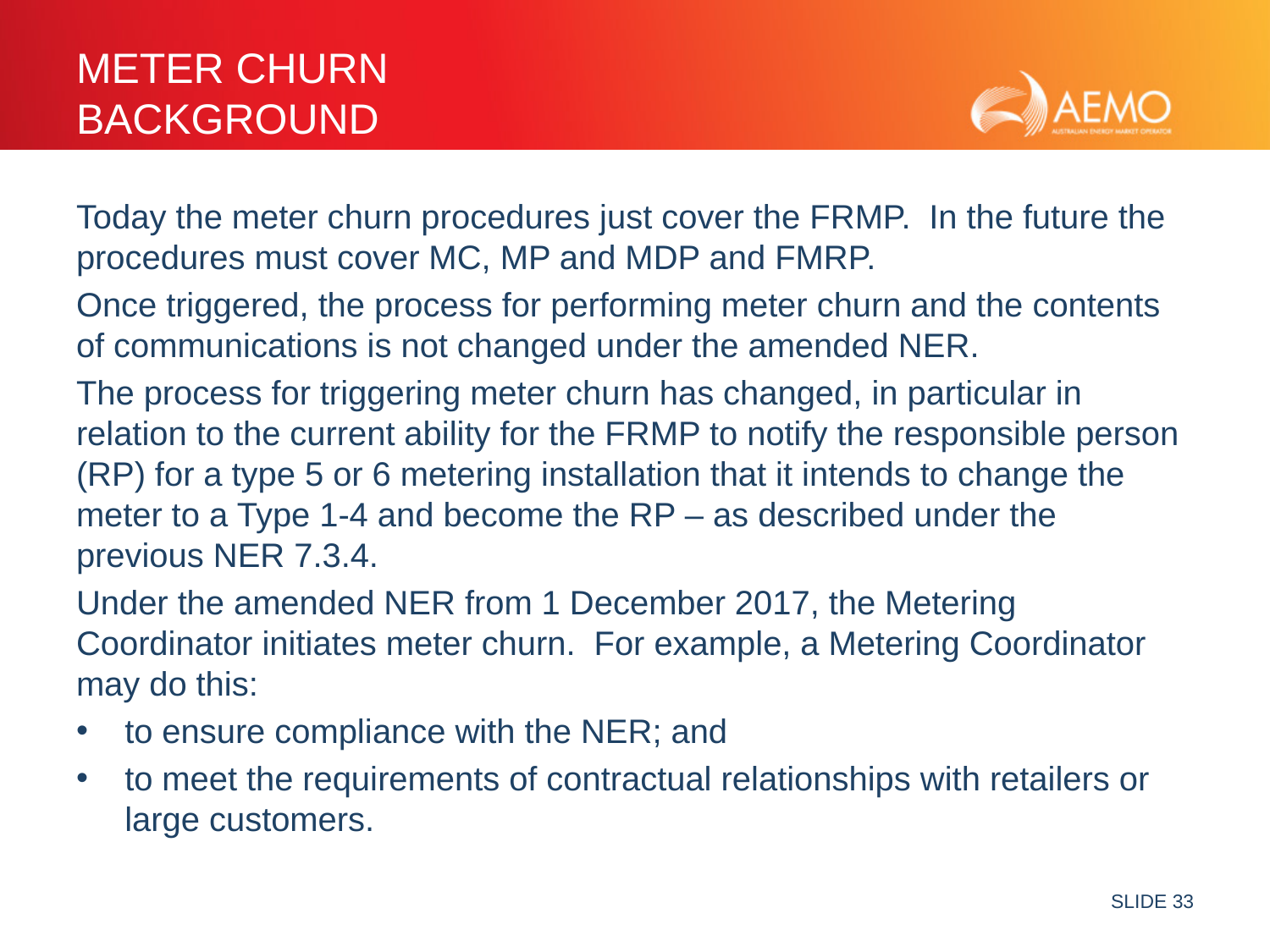

# Meter Churn Background
Today the meter churn procedures just cover the FRMP.  In the future the procedures must cover MC, MP and MDP and FMRP.
Once triggered, the process for performing meter churn and the contents of communications is not changed under the amended NER.
The process for triggering meter churn has changed, in particular in relation to the current ability for the FRMP to notify the responsible person (RP) for a type 5 or 6 metering installation that it intends to change the meter to a Type 1-4 and become the RP – as described under the previous NER 7.3.4.
Under the amended NER from 1 December 2017, the Metering Coordinator initiates meter churn.  For example, a Metering Coordinator may do this:
to ensure compliance with the NER; and
to meet the requirements of contractual relationships with retailers or large customers.